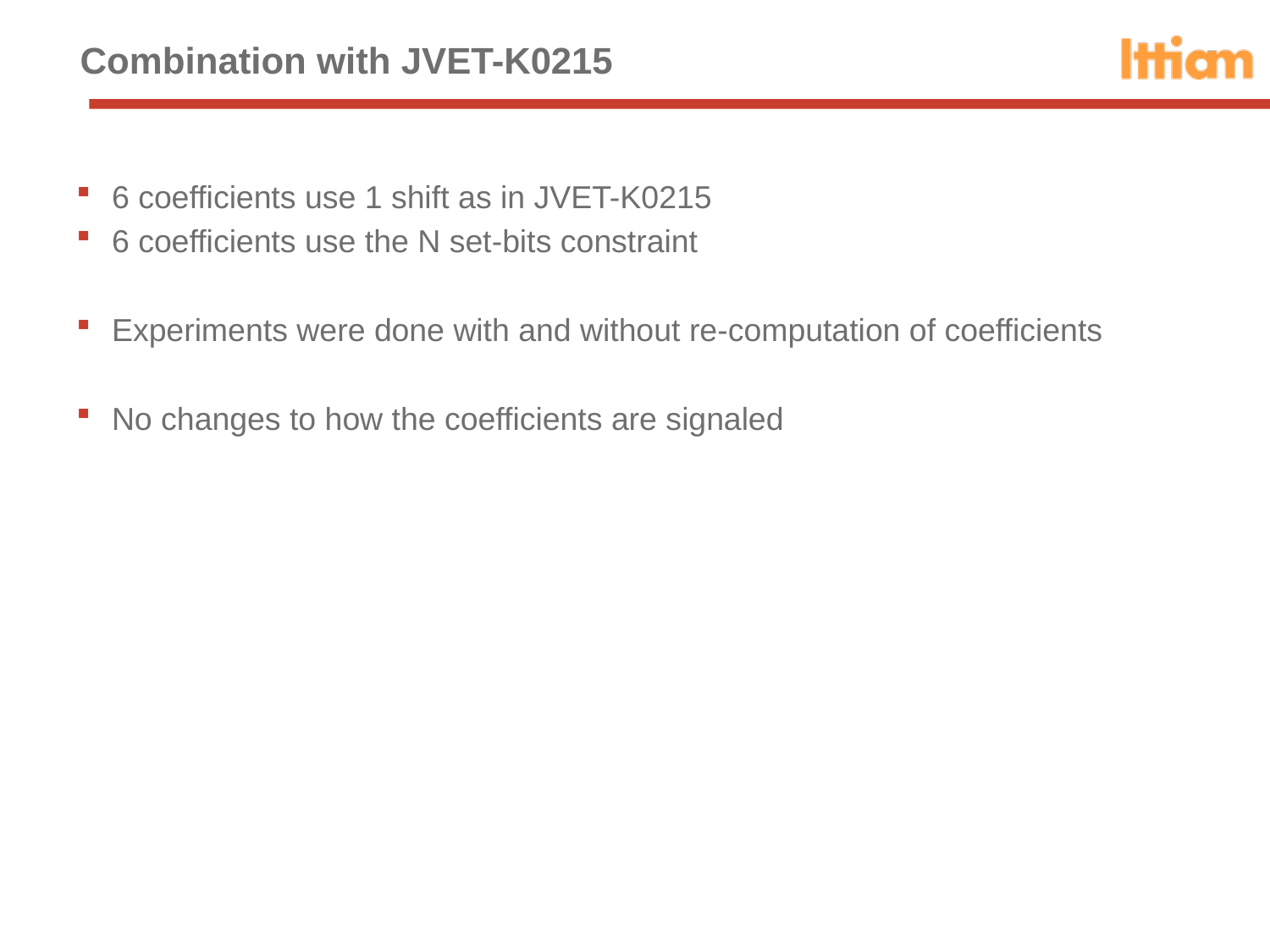

# Combination with JVET-K0215
6 coefficients use 1 shift as in JVET-K0215
6 coefficients use the N set-bits constraint

Experiments were done with and without re-computation of coefficients

No changes to how the coefficients are signaled